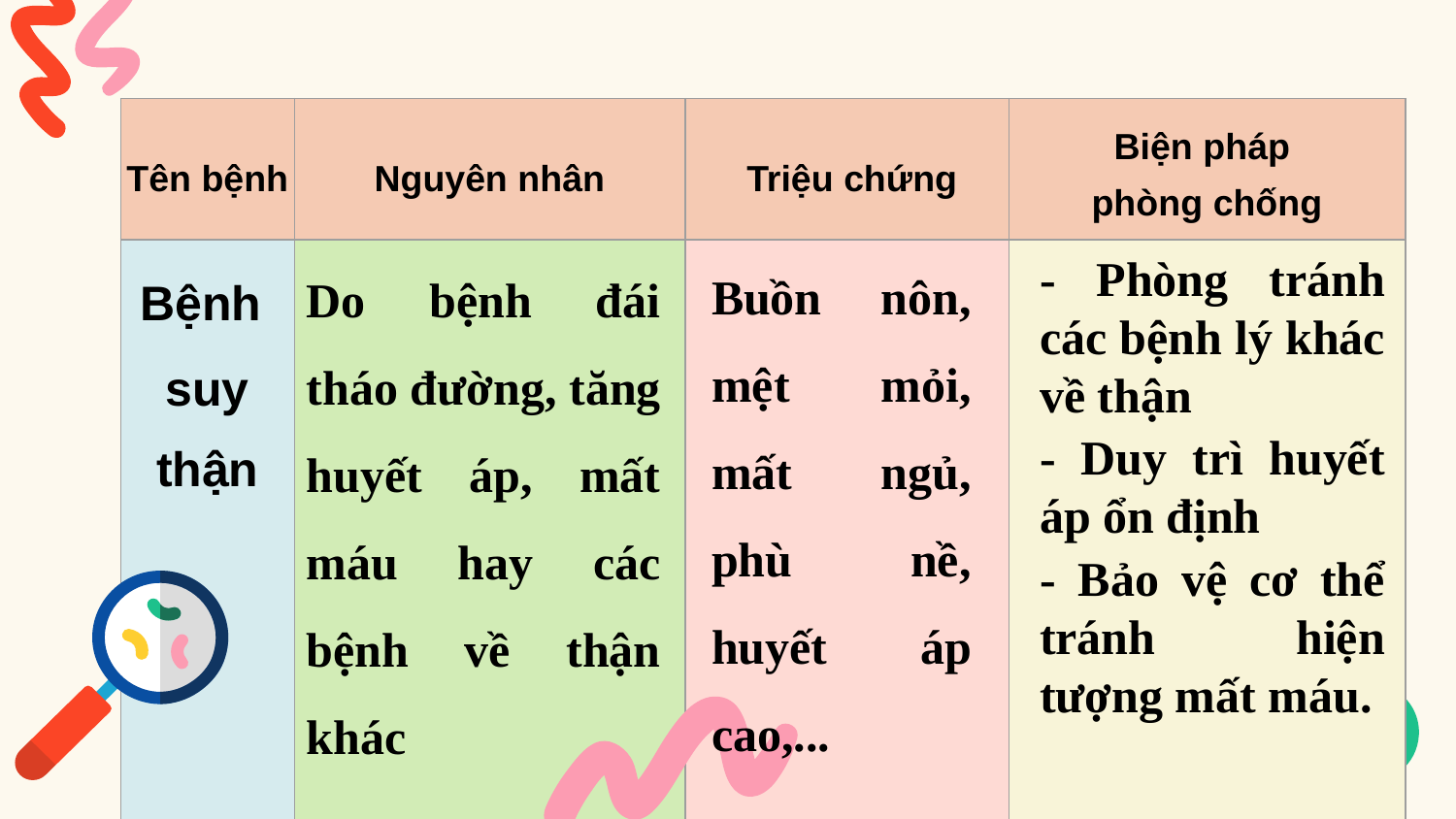

| Tên bệnh | Nguyên nhân | Triệu chứng | Biện pháp phòng chống |
| --- | --- | --- | --- |
| Bệnh suy thận |  |  |  |
Buồn nôn, mệt mỏi, mất ngủ, phù nề, huyết áp cao,...
Do bệnh đái tháo đường, tăng huyết áp, mất máu hay các bệnh về thận khác
- Phòng tránh các bệnh lý khác về thận
- Duy trì huyết áp ổn định
- Bảo vệ cơ thể tránh hiện tượng mất máu.